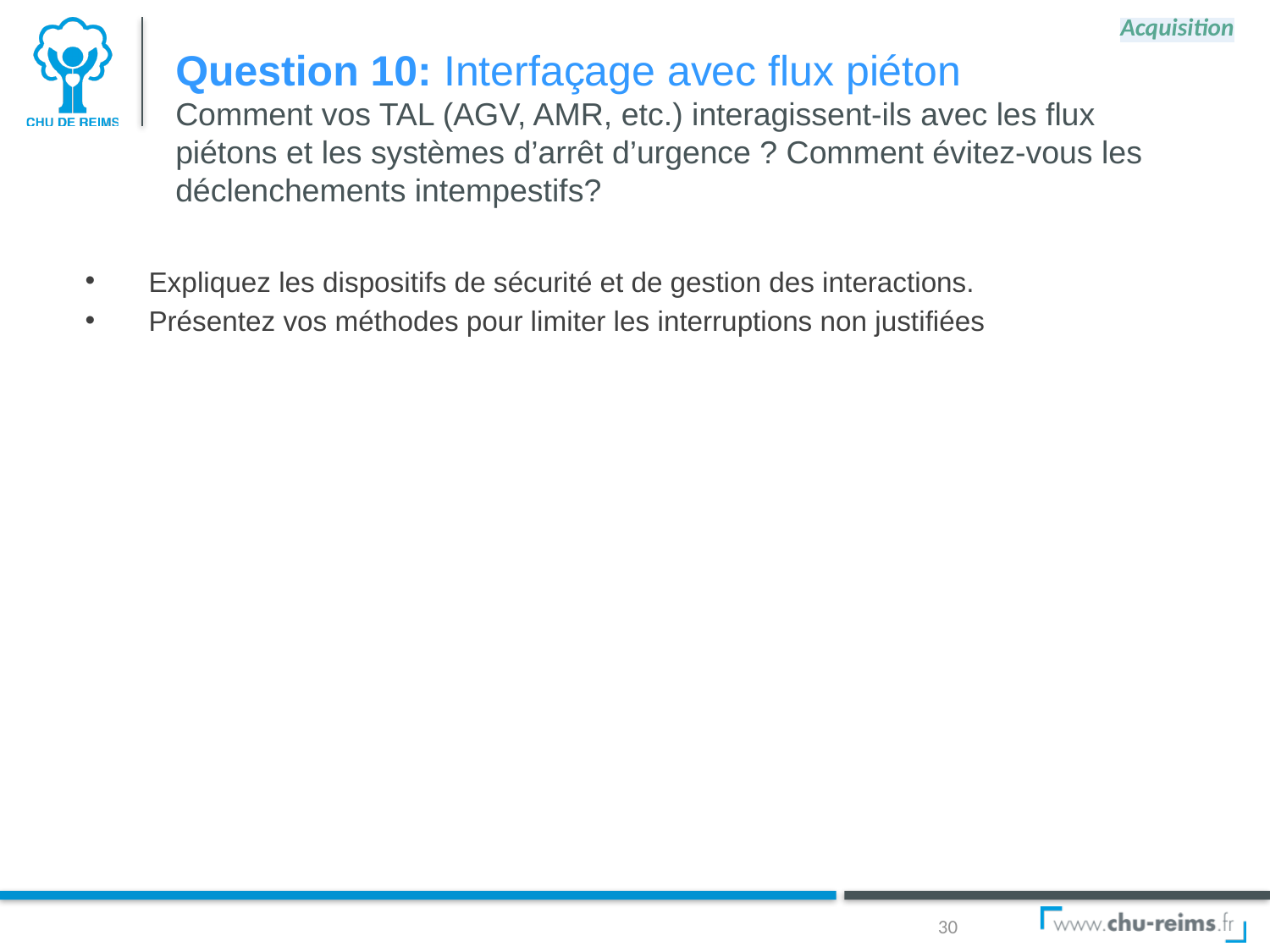

Acquisition
# Question 10: Interfaçage avec flux piéton Comment vos TAL (AGV, AMR, etc.) interagissent-ils avec les flux piétons et les systèmes d’arrêt d’urgence ? Comment évitez-vous les déclenchements intempestifs?
Expliquez les dispositifs de sécurité et de gestion des interactions.
Présentez vos méthodes pour limiter les interruptions non justifiées
30